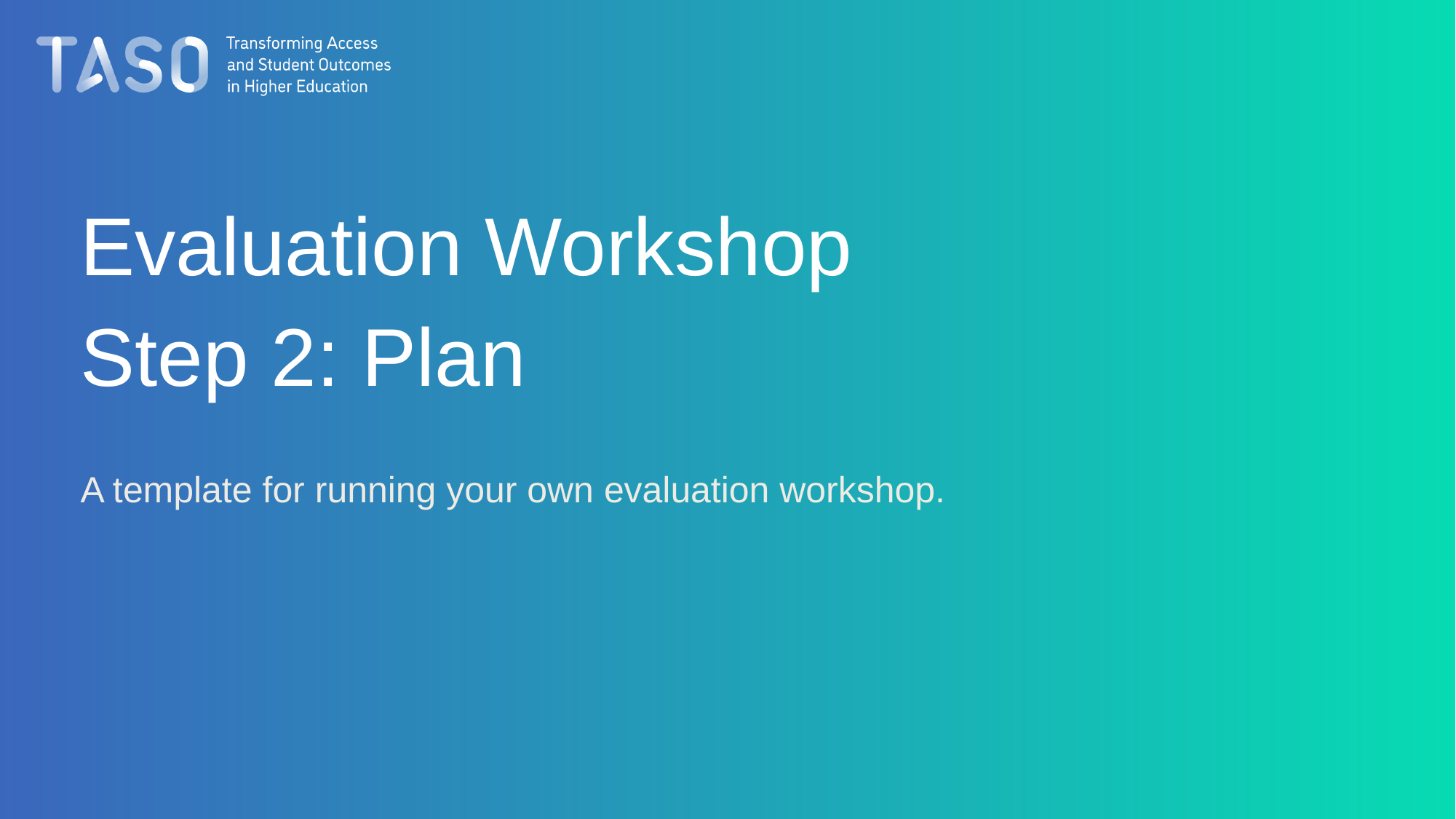

# Evaluation Workshop
Step 2: Plan
A template for running your own evaluation workshop.